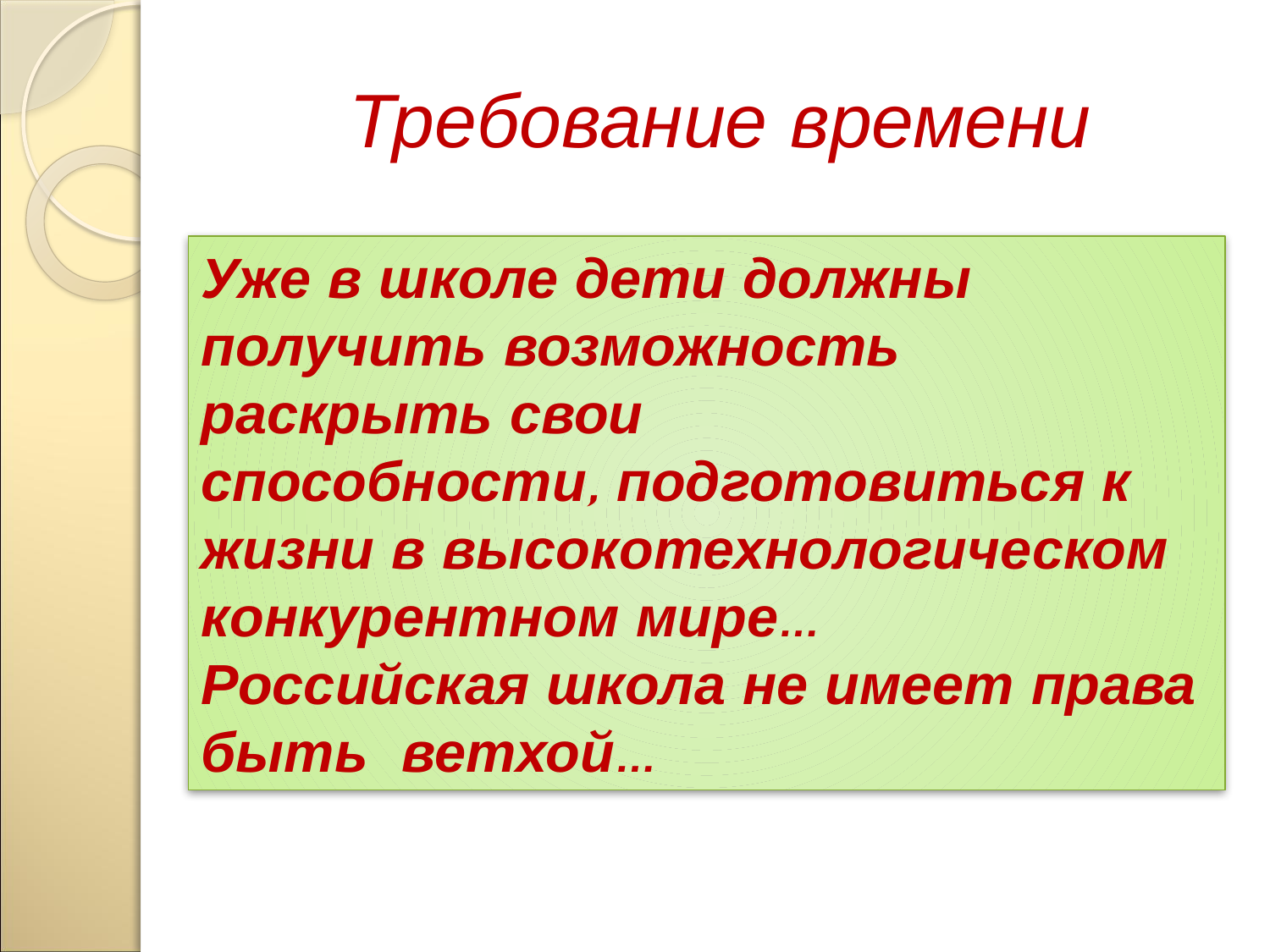

# Требование времени

Уже в школе дети должны получить возможность  раскрыть свои
способности, подготовиться к жизни в высокотехнологическом конкурентном мире…
Российская школа не имеет права быть  ветхой…